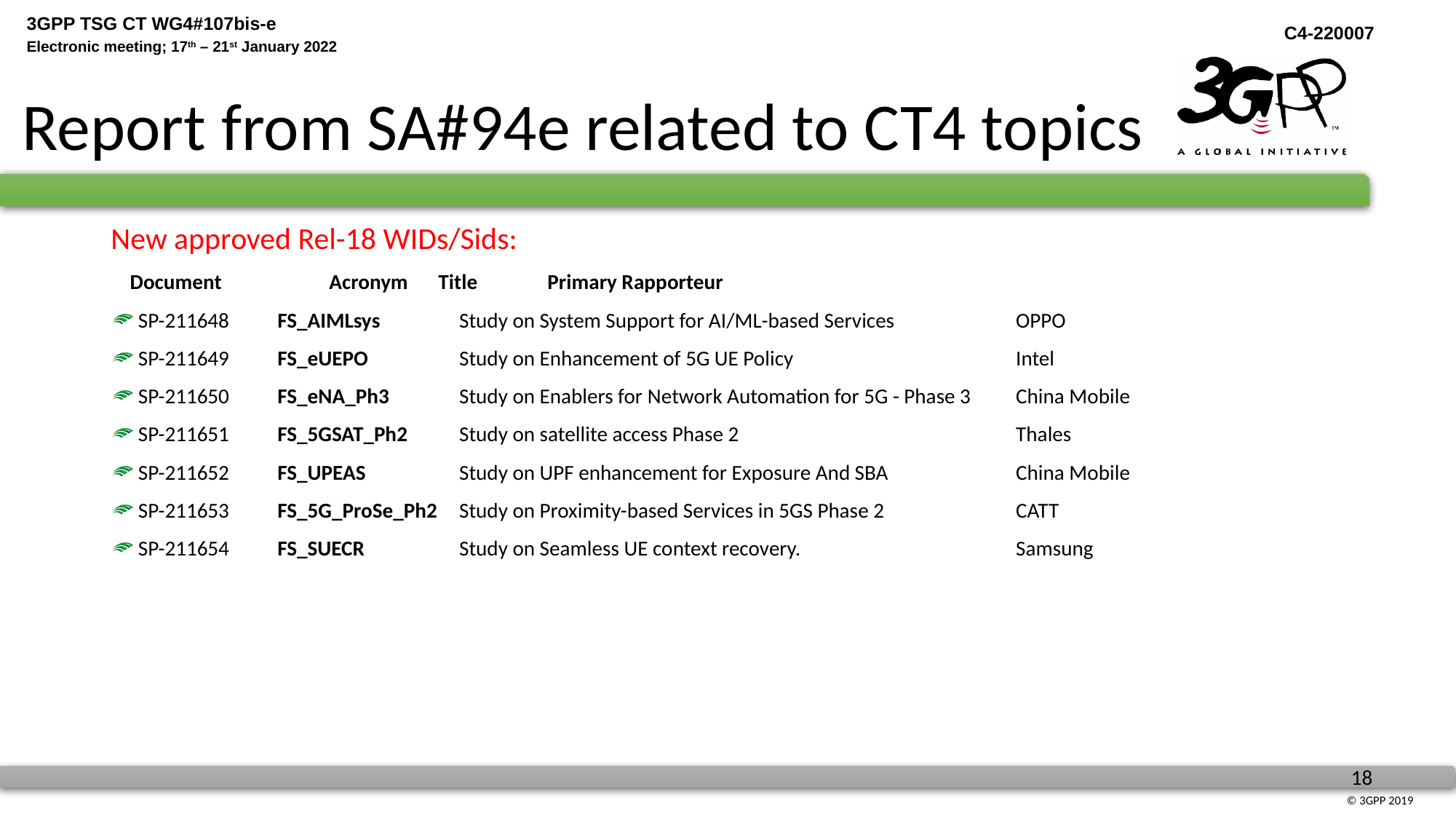

# Report from SA#94e related to CT4 topics
New approved Rel-18 WIDs/Sids:
    Document	Acronym	Title	Primary Rapporteur
SP-211648	FS_AIMLsys	Study on System Support for AI/ML-based Services	OPPO
SP-211649	FS_eUEPO	Study on Enhancement of 5G UE Policy	Intel
SP-211650	FS_eNA_Ph3	Study on Enablers for Network Automation for 5G - Phase 3	China Mobile
SP-211651	FS_5GSAT_Ph2	Study on satellite access Phase 2	Thales
SP-211652	FS_UPEAS	Study on UPF enhancement for Exposure And SBA	China Mobile
SP-211653	FS_5G_ProSe_Ph2	Study on Proximity-based Services in 5GS Phase 2	CATT
SP-211654	FS_SUECR	Study on Seamless UE context recovery.	Samsung